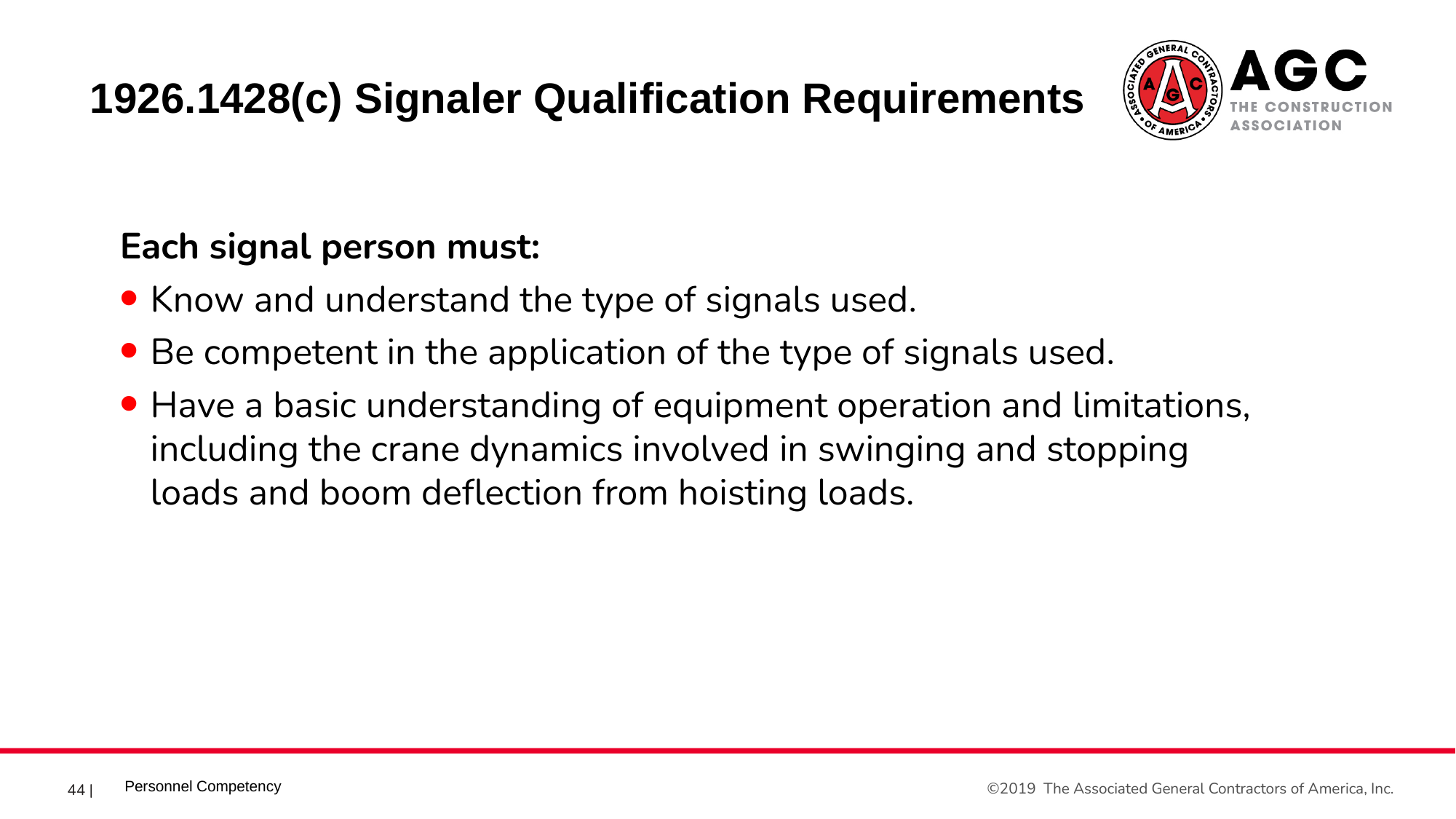

1926.1428(c) Signaler Qualification Requirements

Each signal person must:
Know and understand the type of signals used.
Be competent in the application of the type of signals used.
Have a basic understanding of equipment operation and limitations, including the crane dynamics involved in swinging and stopping loads and boom deflection from hoisting loads.
Personnel Competency